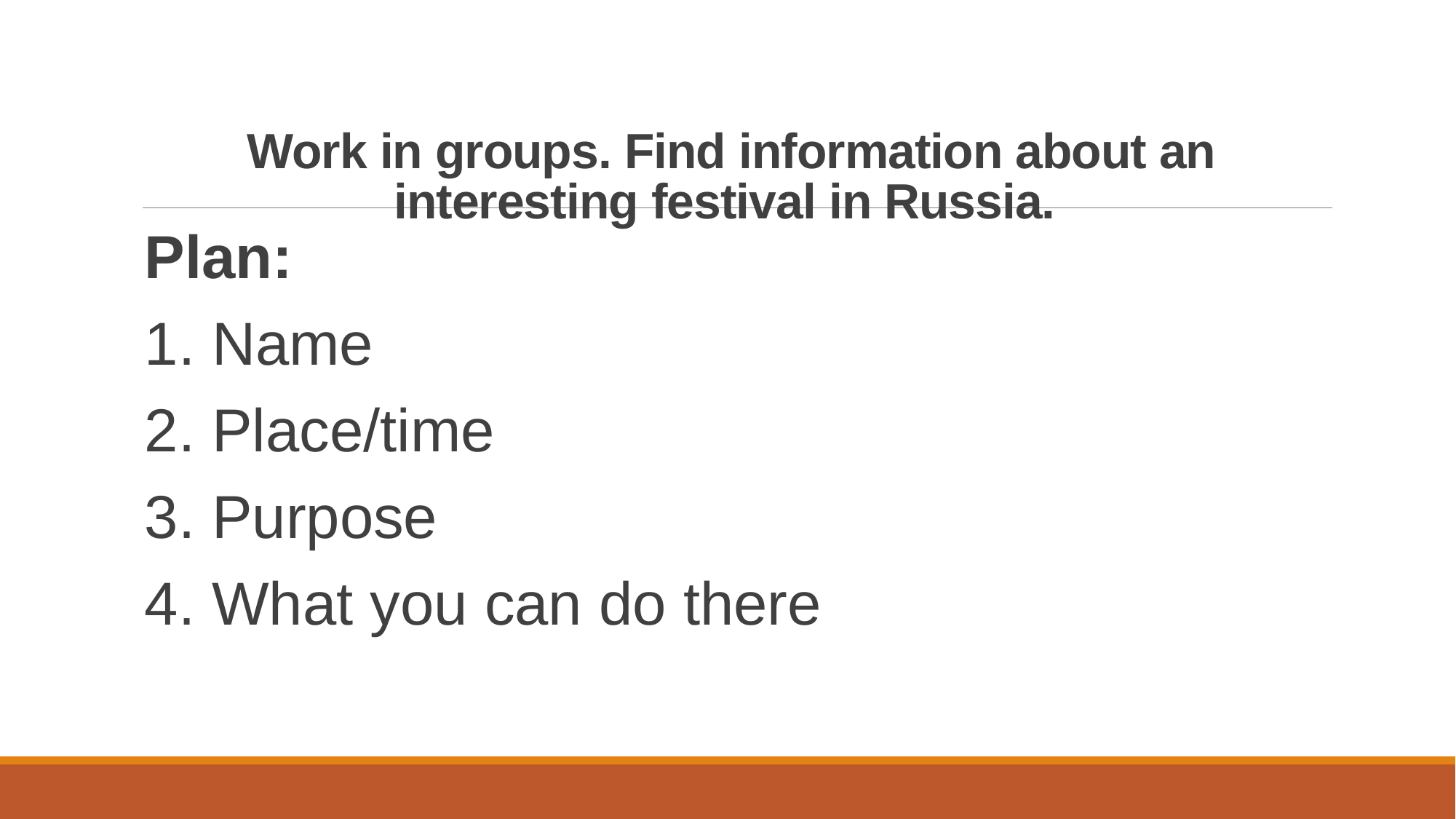

# Work in groups. Find information about an interesting festival in Russia.
Plan:
1. Name
2. Place/time
3. Purpose
4. What you can do there